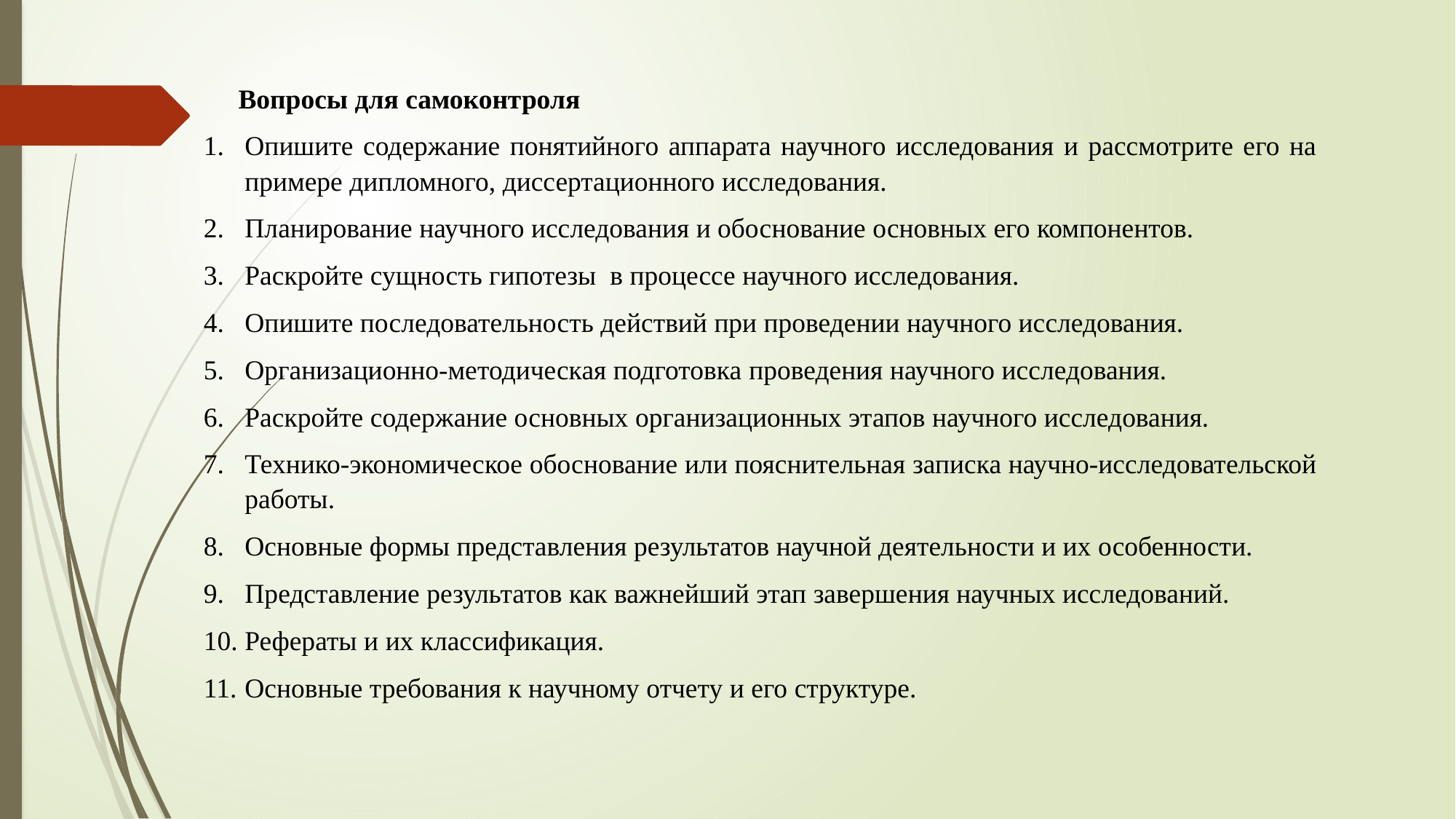

Вопросы для самоконтроля
Опишите содержание понятийного аппарата научного исследования и рассмотрите его на примере дипломного, диссертационного исследования.
Планирование научного исследования и обоснование основных его компонентов.
Раскройте сущность гипотезы  в процессе научного исследования.
Опишите последовательность действий при проведении научного исследования.
Организационно-методическая подготовка проведения научного исследования.
Раскройте содержание основных организационных этапов научного исследования.
Технико-экономическое обоснование или пояснительная записка научно-исследовательской работы.
Основные формы представления результатов научной деятельности и их особенности.
Представление результатов как важнейший этап завершения научных исследований.
Рефераты и их классификация.
Основные требования к научному отчету и его структуре.